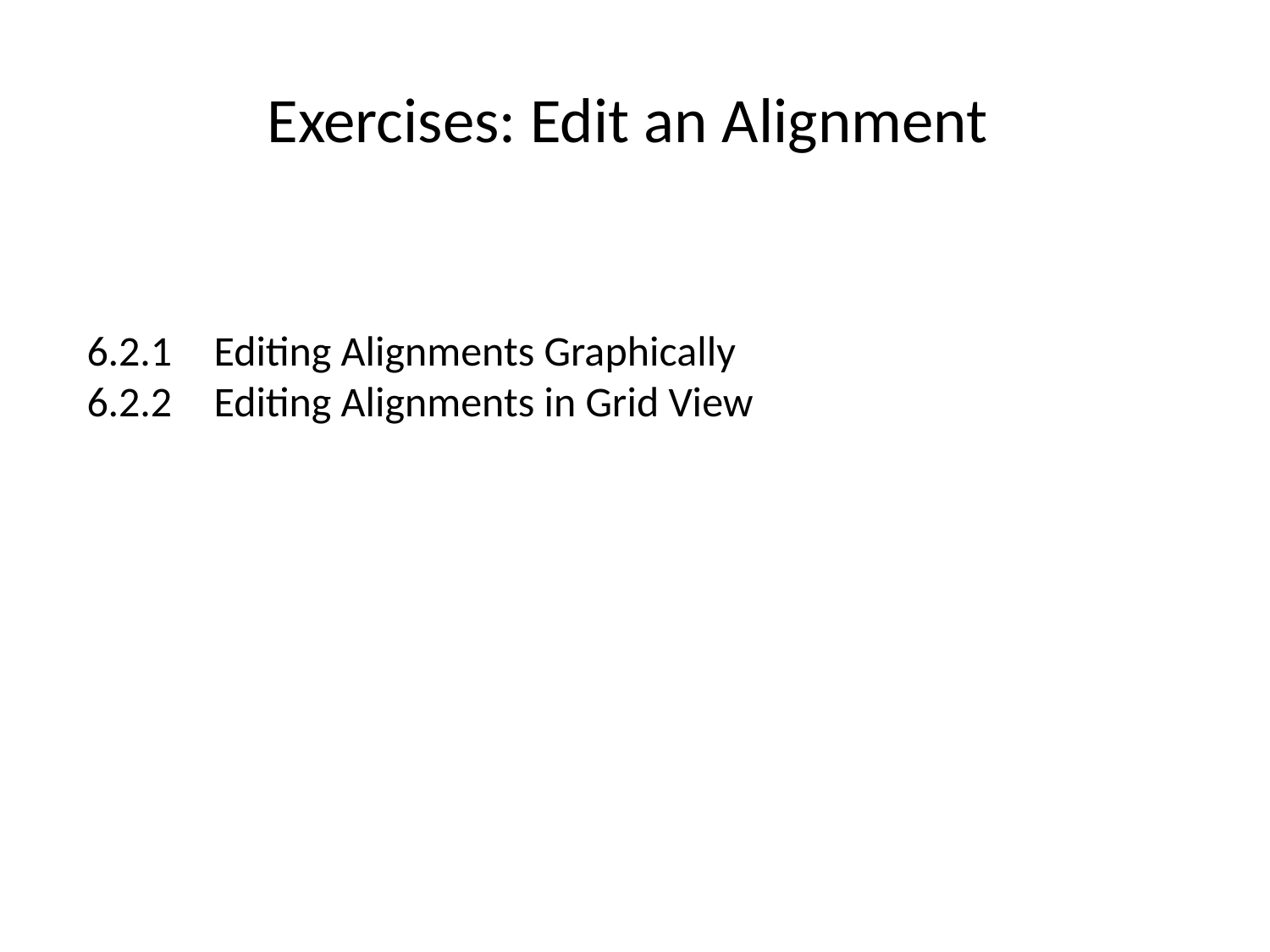

# Exercises: Edit an Alignment
6.2.1	Editing Alignments Graphically
6.2.2	Editing Alignments in Grid View